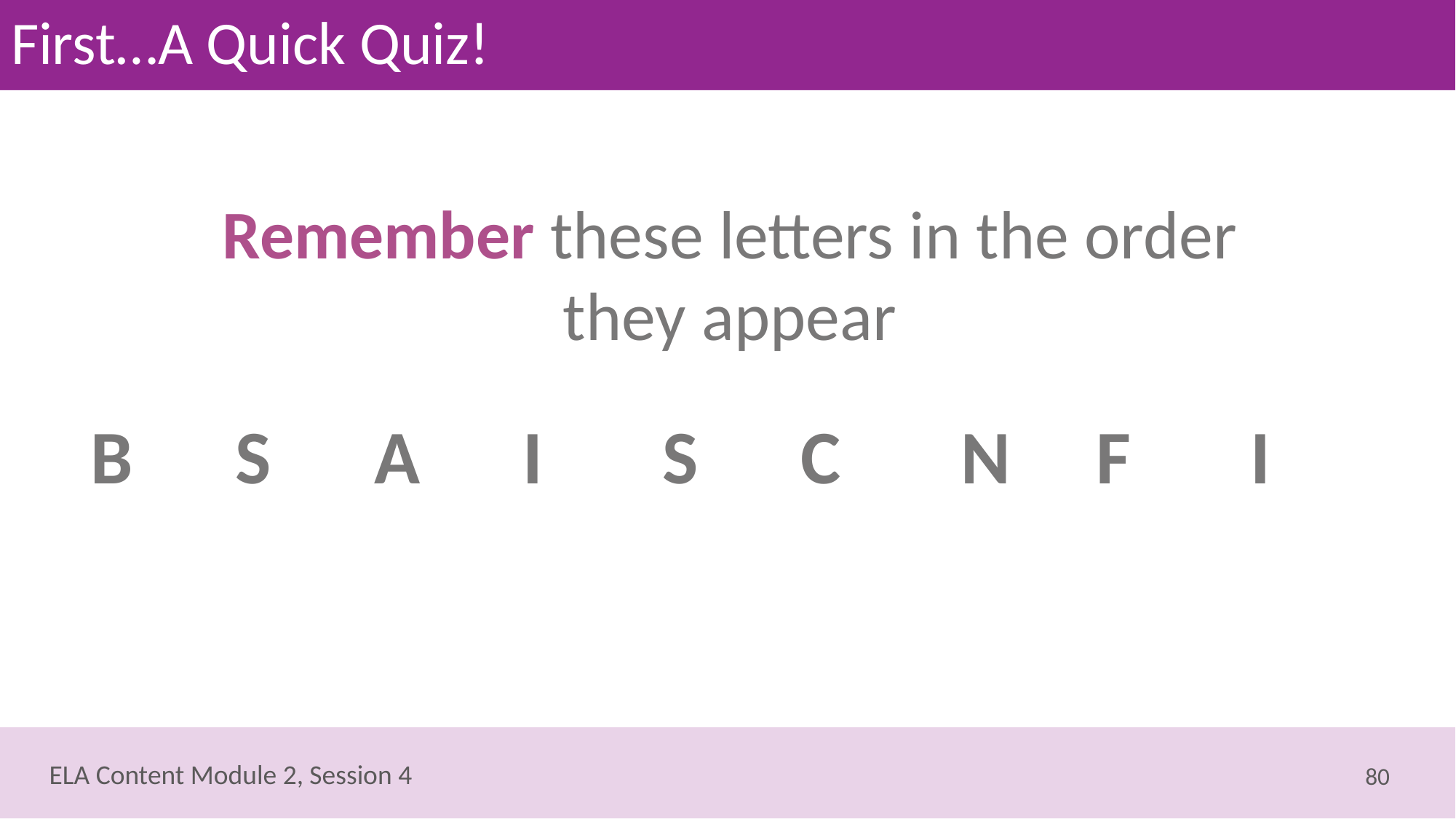

# First…A Quick Quiz!
Remember these letters in the order they appear
B      S      A      I       S      C       N     F       I

80